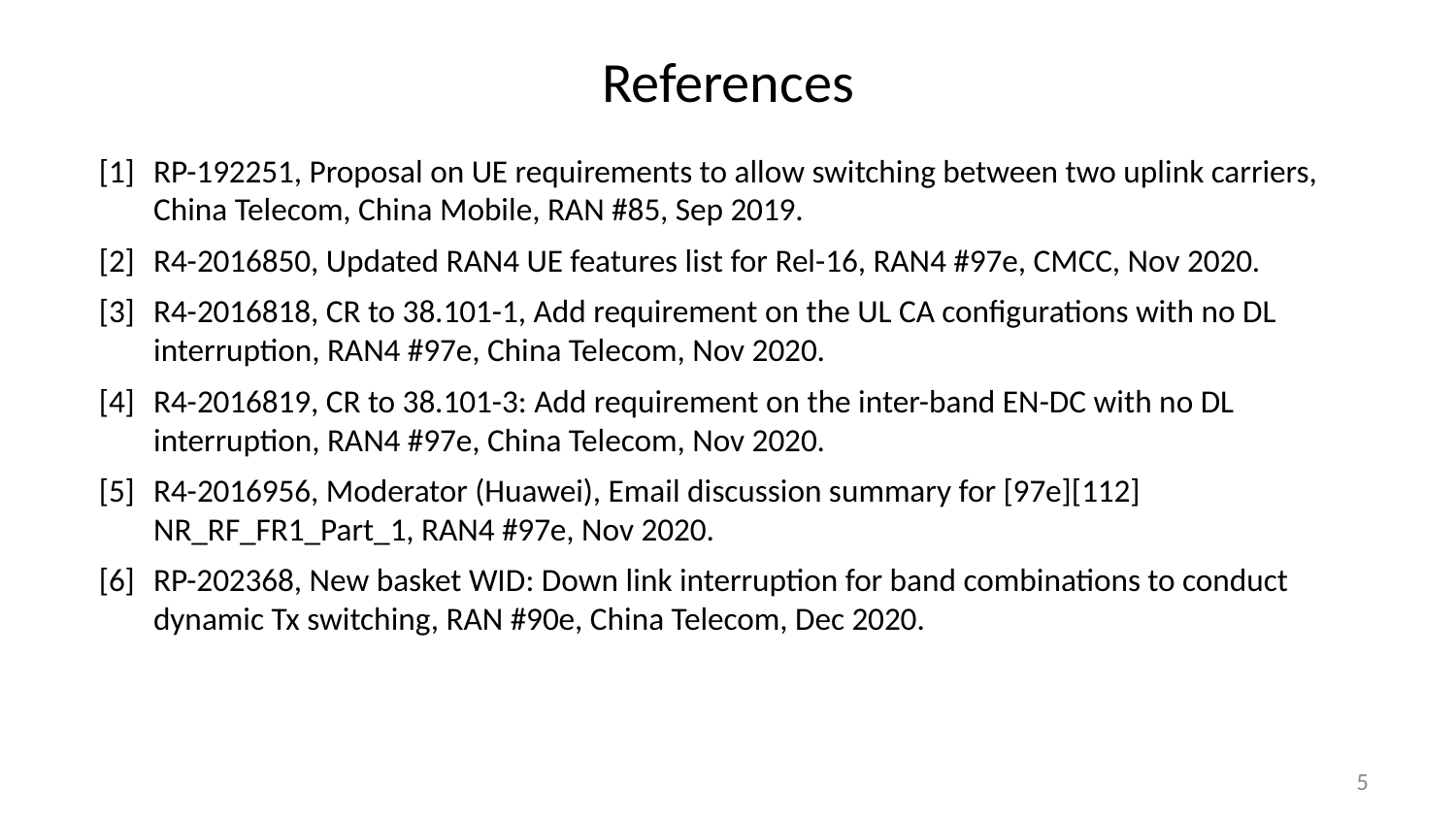

# References
[1]	RP-192251, Proposal on UE requirements to allow switching between two uplink carriers, China Telecom, China Mobile, RAN #85, Sep 2019.
[2]	R4-2016850, Updated RAN4 UE features list for Rel-16, RAN4 #97e, CMCC, Nov 2020.
[3]	R4-2016818, CR to 38.101-1, Add requirement on the UL CA configurations with no DL interruption, RAN4 #97e, China Telecom, Nov 2020.
[4]	R4-2016819, CR to 38.101-3: Add requirement on the inter-band EN-DC with no DL interruption, RAN4 #97e, China Telecom, Nov 2020.
[5] 	R4-2016956, Moderator (Huawei), Email discussion summary for [97e][112] NR_RF_FR1_Part_1, RAN4 #97e, Nov 2020.
[6]	RP-202368, New basket WID: Down link interruption for band combinations to conduct dynamic Tx switching, RAN #90e, China Telecom, Dec 2020.
5